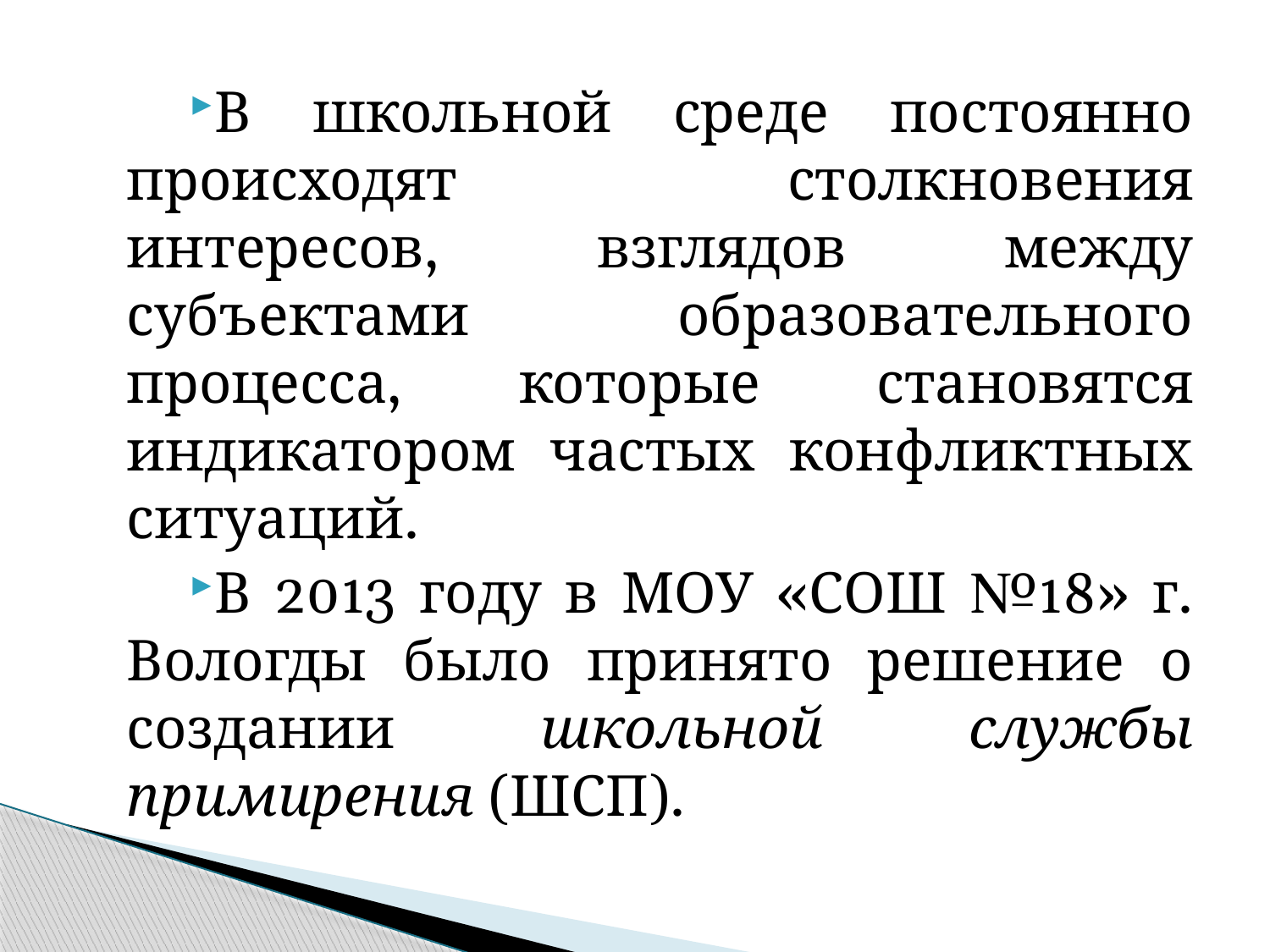

В школьной среде постоянно происходят столкновения интересов, взглядов между субъектами образовательного процесса, которые становятся индикатором частых конфликтных ситуаций.
В 2013 году в МОУ «СОШ №18» г. Вологды было принято решение о создании школьной службы примирения (ШСП).